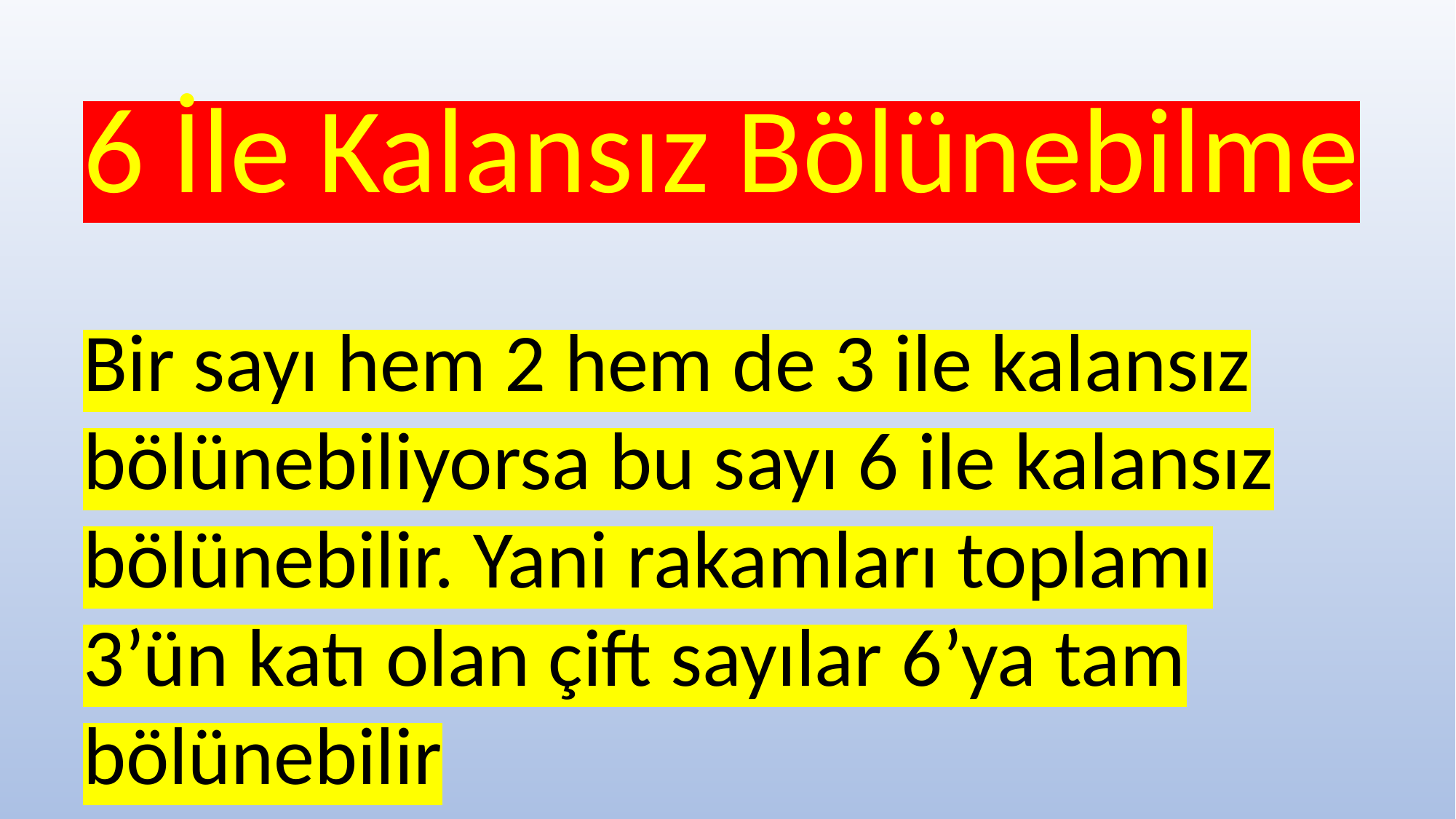

6 İle Kalansız Bölünebilme
Bir sayı hem 2 hem de 3 ile kalansız bölünebiliyorsa bu sayı 6 ile kalansız bölünebilir. Yani rakamları toplamı 3’ün katı olan çift sayılar 6’ya tam bölünebilir